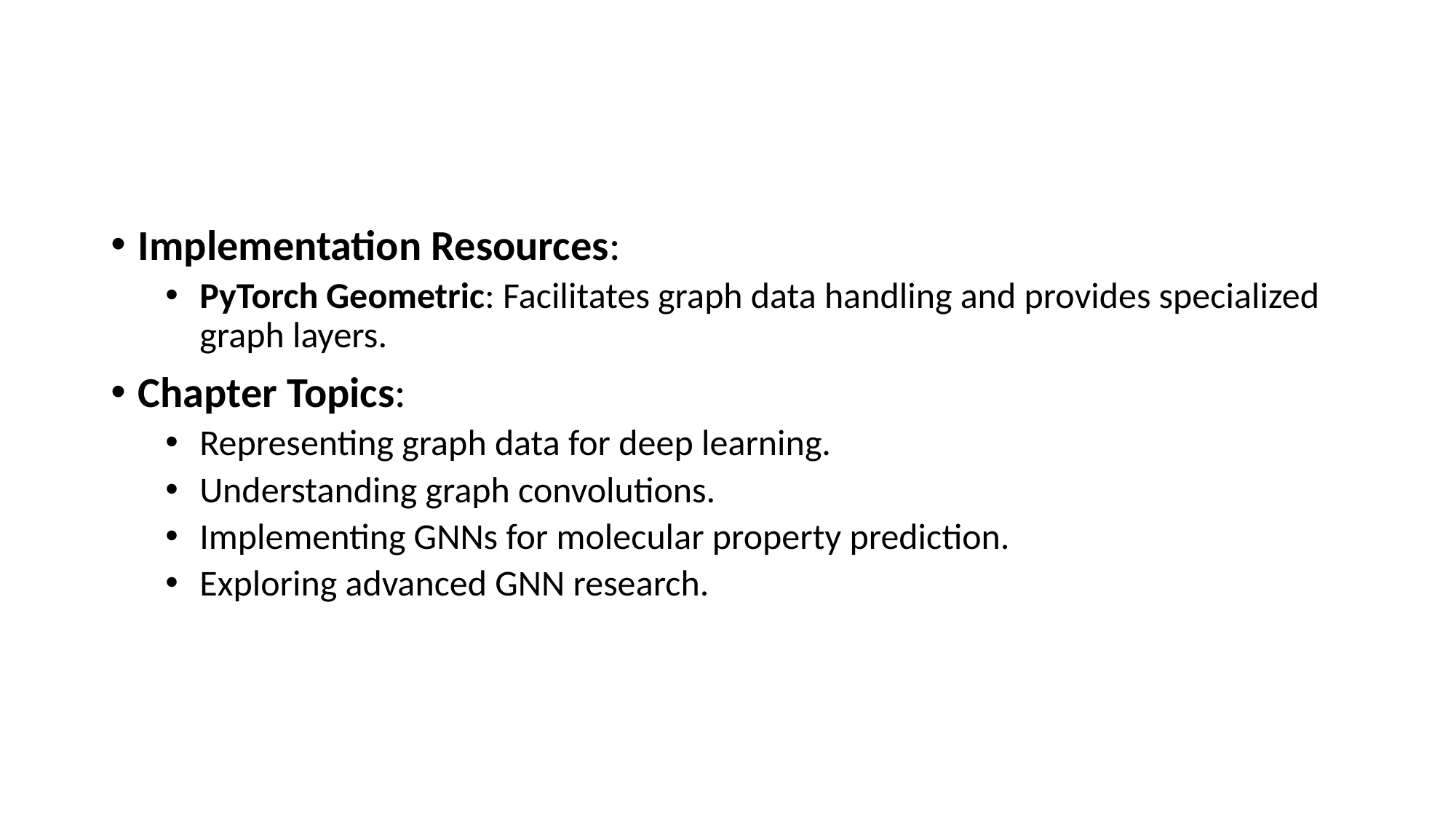

#
Implementation Resources:
PyTorch Geometric: Facilitates graph data handling and provides specialized graph layers.
Chapter Topics:
Representing graph data for deep learning.
Understanding graph convolutions.
Implementing GNNs for molecular property prediction.
Exploring advanced GNN research.